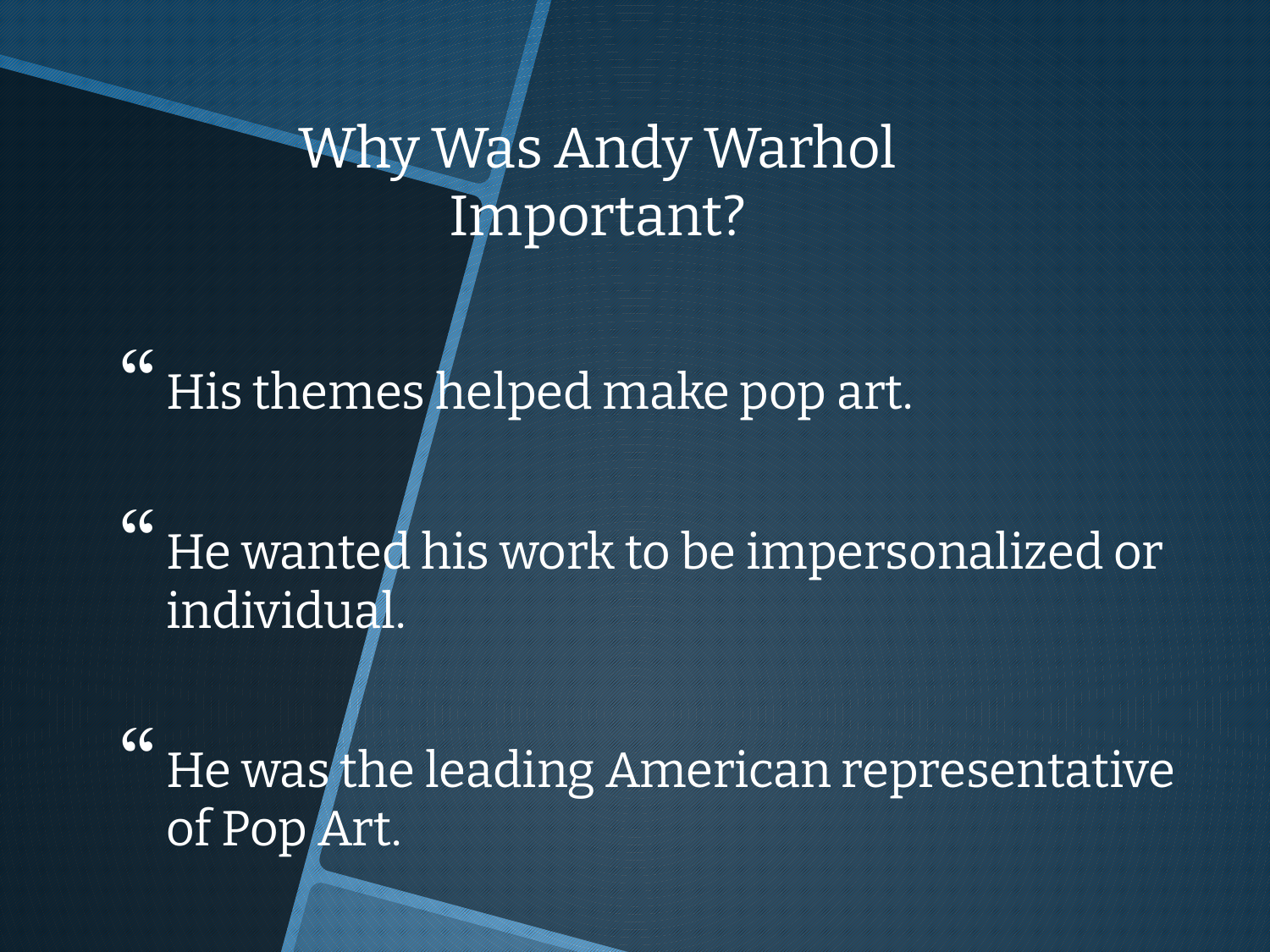

# Why Was Andy Warhol Important?
His themes helped make pop art.

He wanted his work to be impersonalized or individual.

He was the leading American representative of Pop Art.